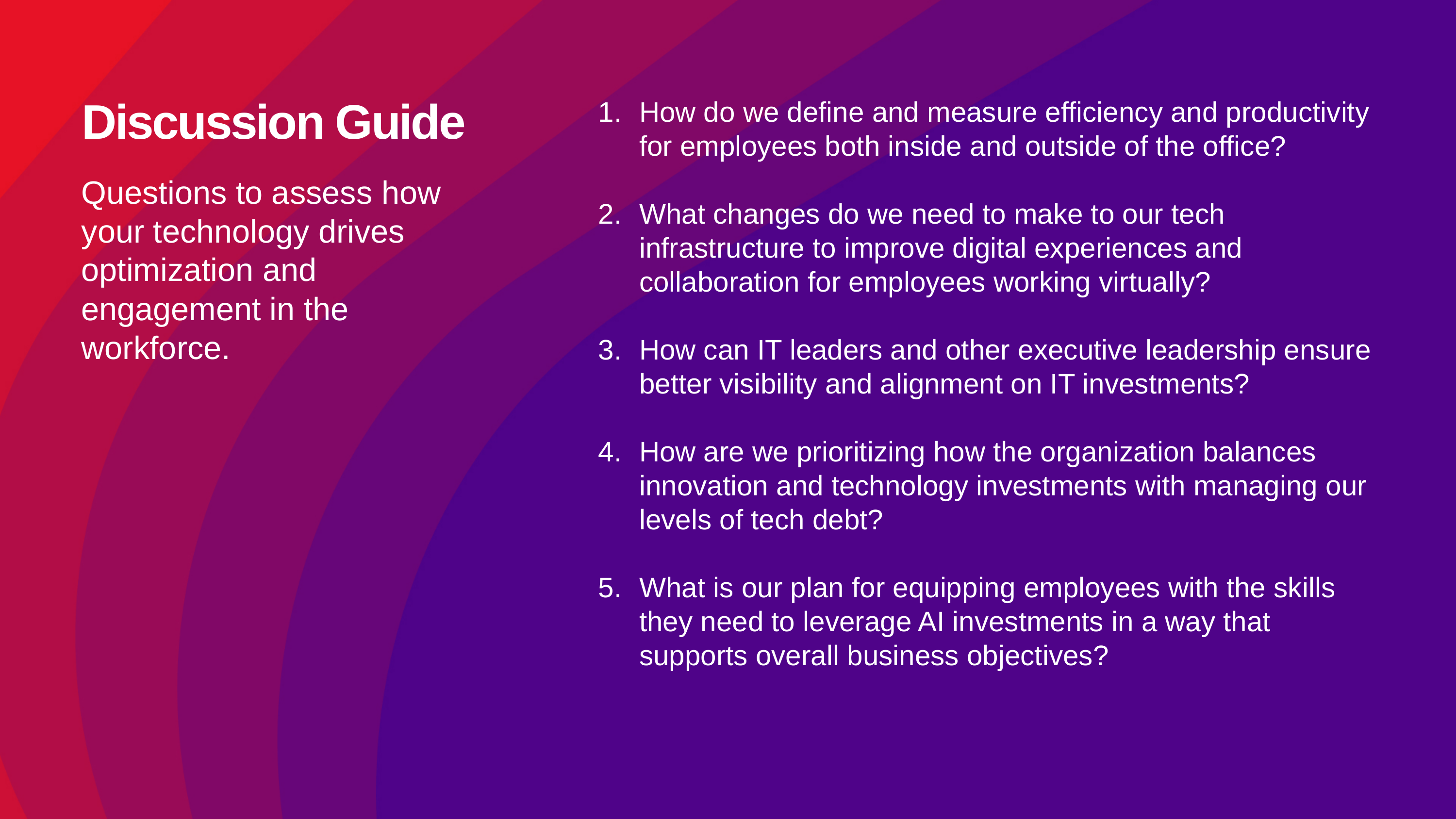

Discussion Guide
How do we define and measure efficiency and productivity for employees both inside and outside of the office?​

What changes do we need to make to our tech infrastructure to improve digital experiences and collaboration for employees working virtually?​

How can IT leaders and other executive leadership ensure better visibility and alignment on IT investments? ​

How are we prioritizing how the organization balances innovation and technology investments with managing our levels of tech debt?​

What is our plan for equipping employees with the skills they need to leverage AI investments in a way that supports overall business objectives?
Questions to assess how your technology drives optimization and engagement in the workforce.